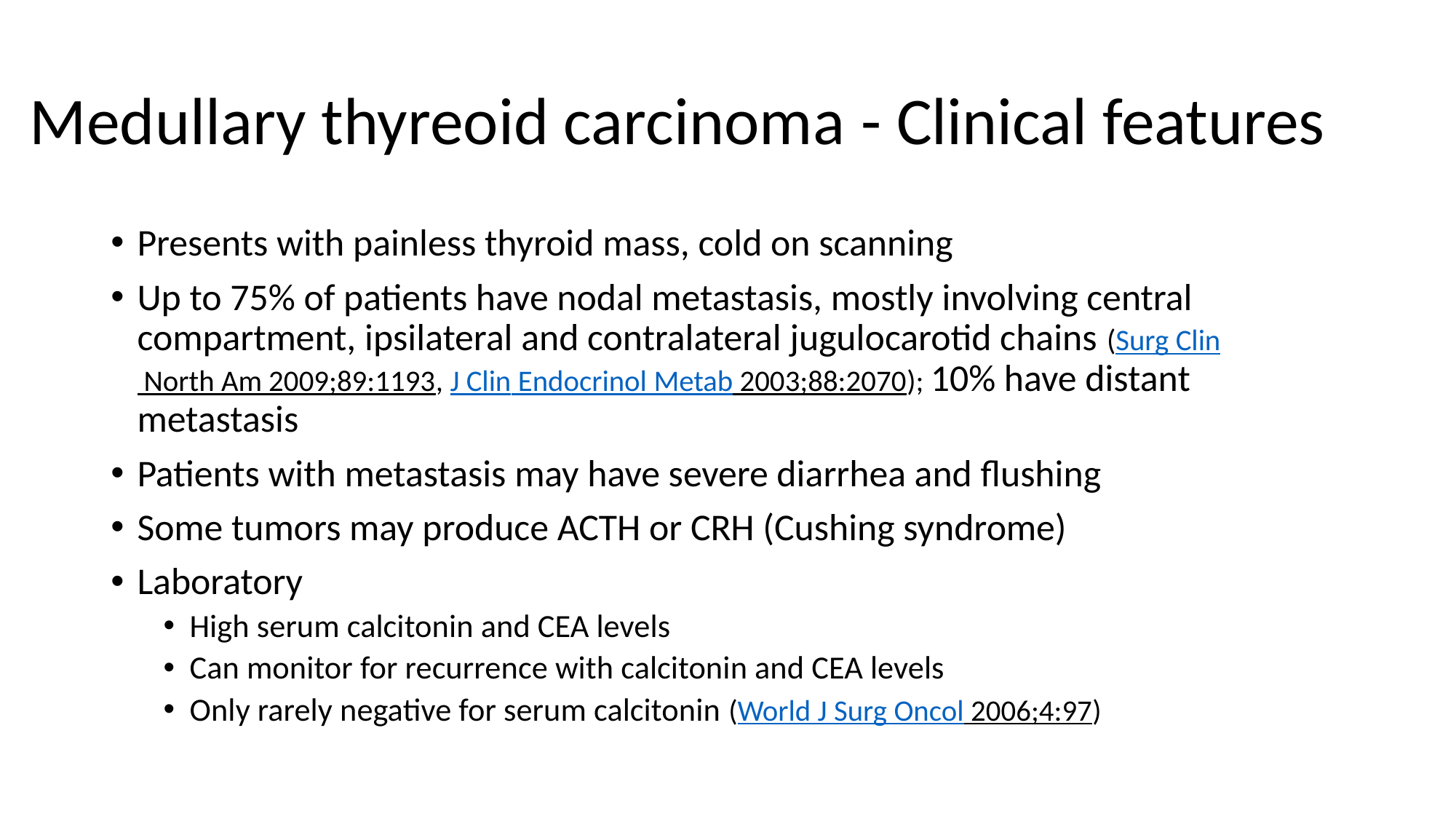

# Medullary thyreoid carcinoma - Clinical features
Presents with painless thyroid mass, cold on scanning
Up to 75% of patients have nodal metastasis, mostly involving central compartment, ipsilateral and contralateral jugulocarotid chains (Surg Clin North Am 2009;89:1193, J Clin Endocrinol Metab 2003;88:2070); 10% have distant metastasis
Patients with metastasis may have severe diarrhea and flushing
Some tumors may produce ACTH or CRH (Cushing syndrome)
Laboratory
High serum calcitonin and CEA levels
Can monitor for recurrence with calcitonin and CEA levels
Only rarely negative for serum calcitonin (World J Surg Oncol 2006;4:97)